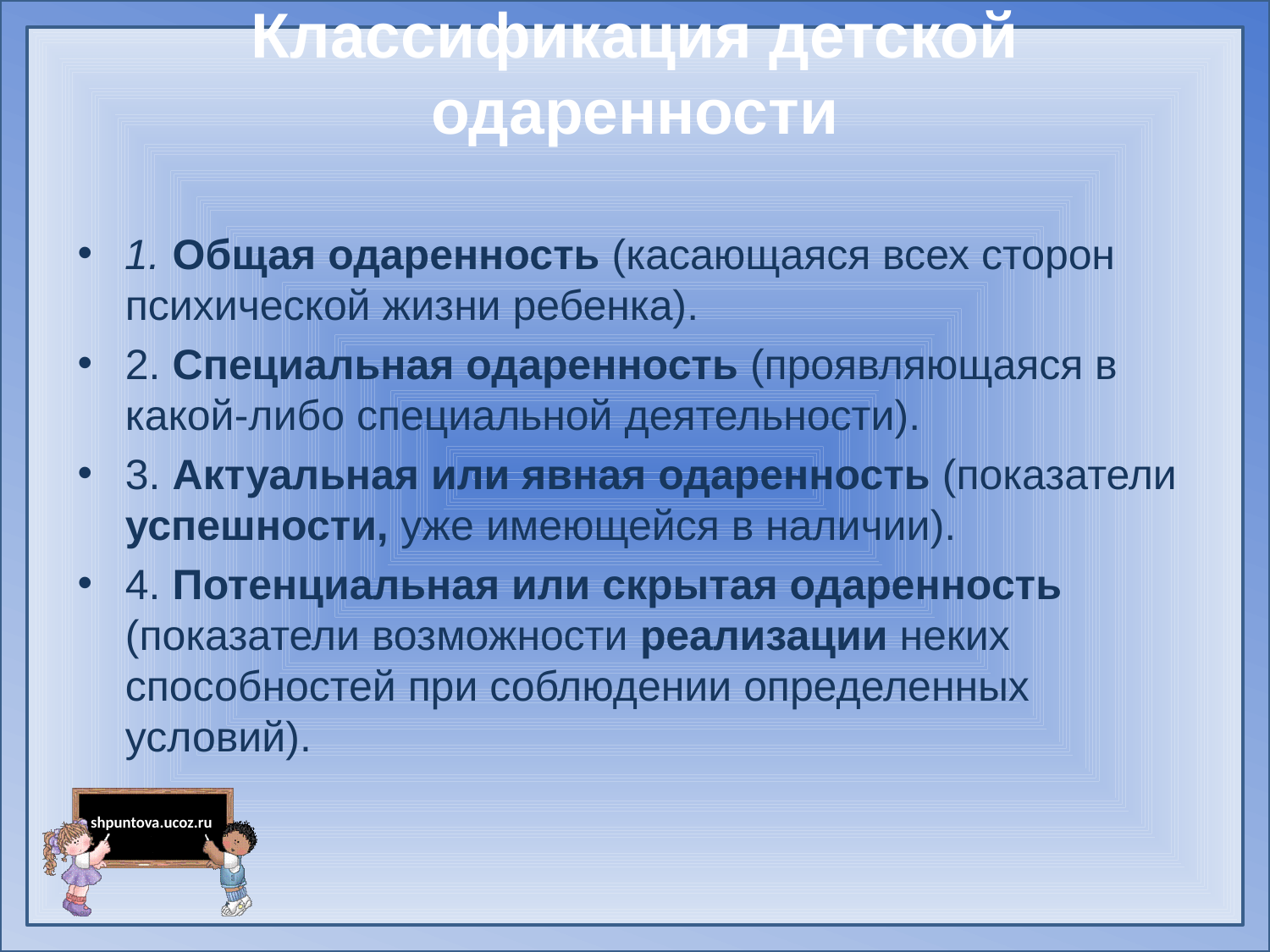

# Классификация детской одаренности
1. Общая одаренность (касающаяся всех сторон психической жизни ребенка).
2. Специальная одаренность (проявляющаяся в какой-либо специальной деятельности).
3. Актуальная или явная одаренность (показатели успешности, уже имеющейся в наличии).
4. Потенциальная или скрытая одаренность (показатели возможности реализации неких способностей при соблюдении определенных условий).